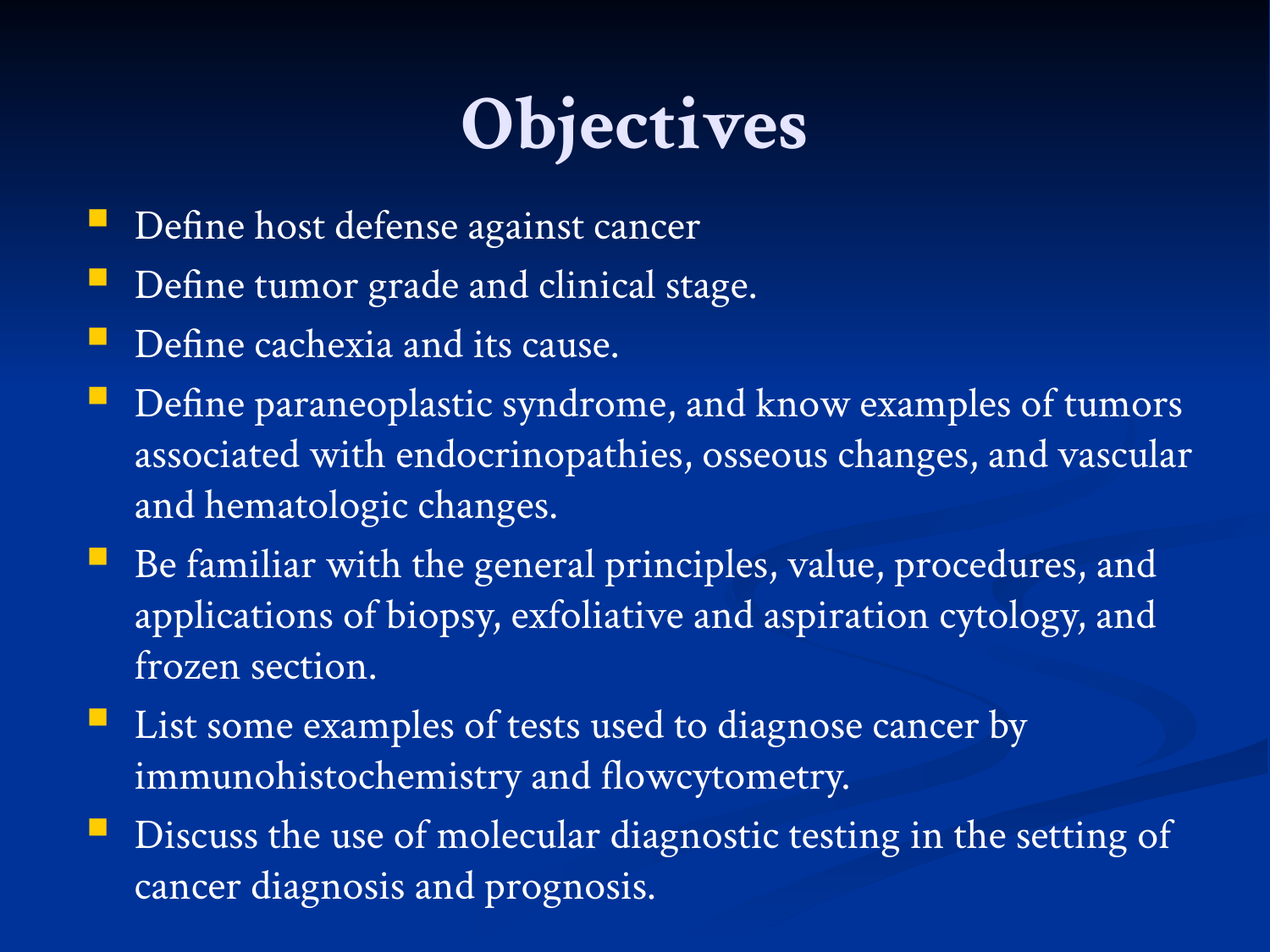

# Objectives
Define host defense against cancer
Define tumor grade and clinical stage.
Define cachexia and its cause.
Define paraneoplastic syndrome, and know examples of tumors associated with endocrinopathies, osseous changes, and vascular and hematologic changes.
Be familiar with the general principles, value, procedures, and applications of biopsy, exfoliative and aspiration cytology, and frozen section.
List some examples of tests used to diagnose cancer by immunohistochemistry and flowcytometry.
Discuss the use of molecular diagnostic testing in the setting of cancer diagnosis and prognosis.